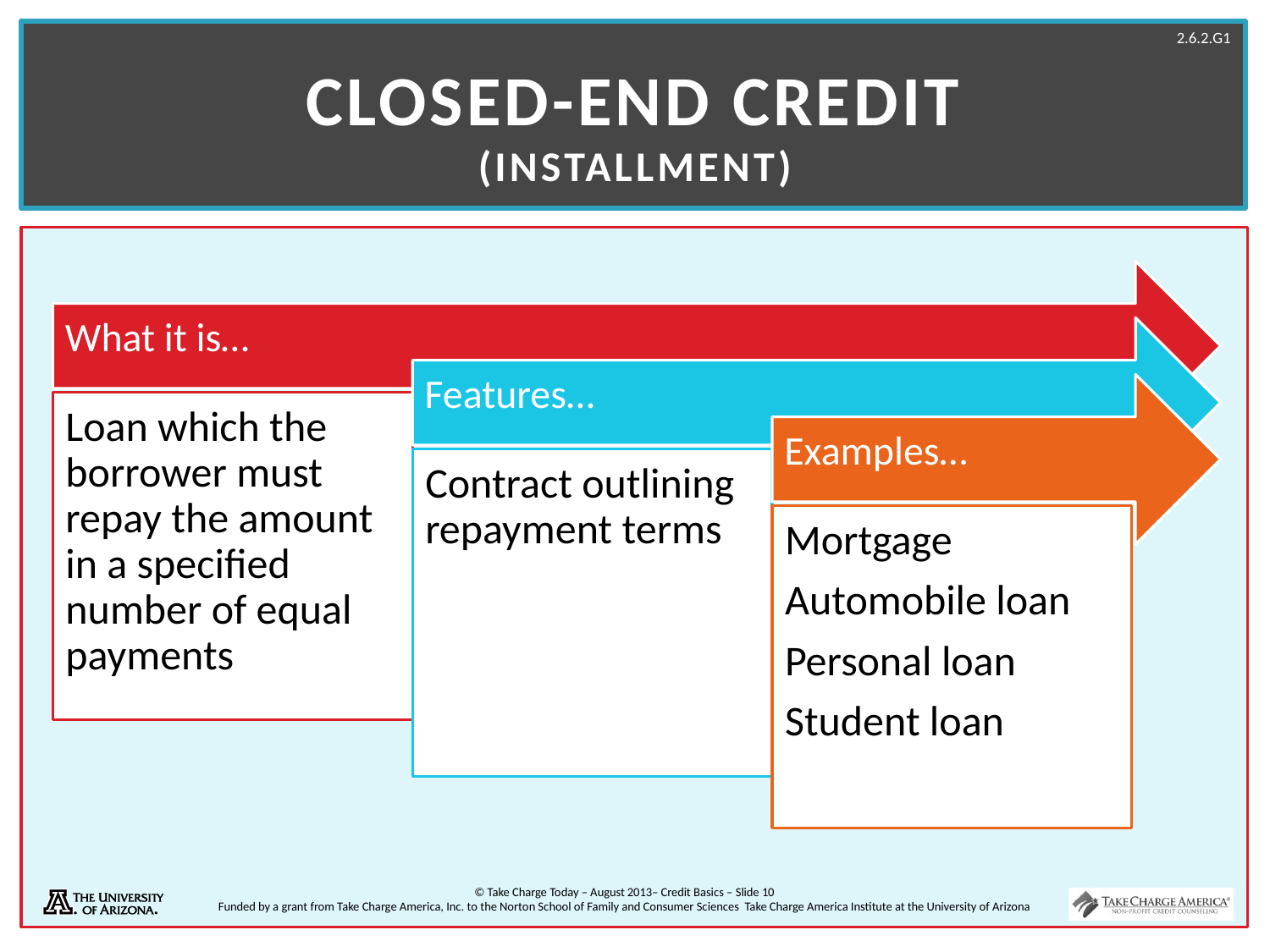

# Closed-End Credit (Installment)
What it is…
Loan which the borrower must repay the amount in a specified number of equal payments
Features…
Contract outlining repayment terms
Examples…
Mortgage
Automobile loan
Personal loan
Student loan